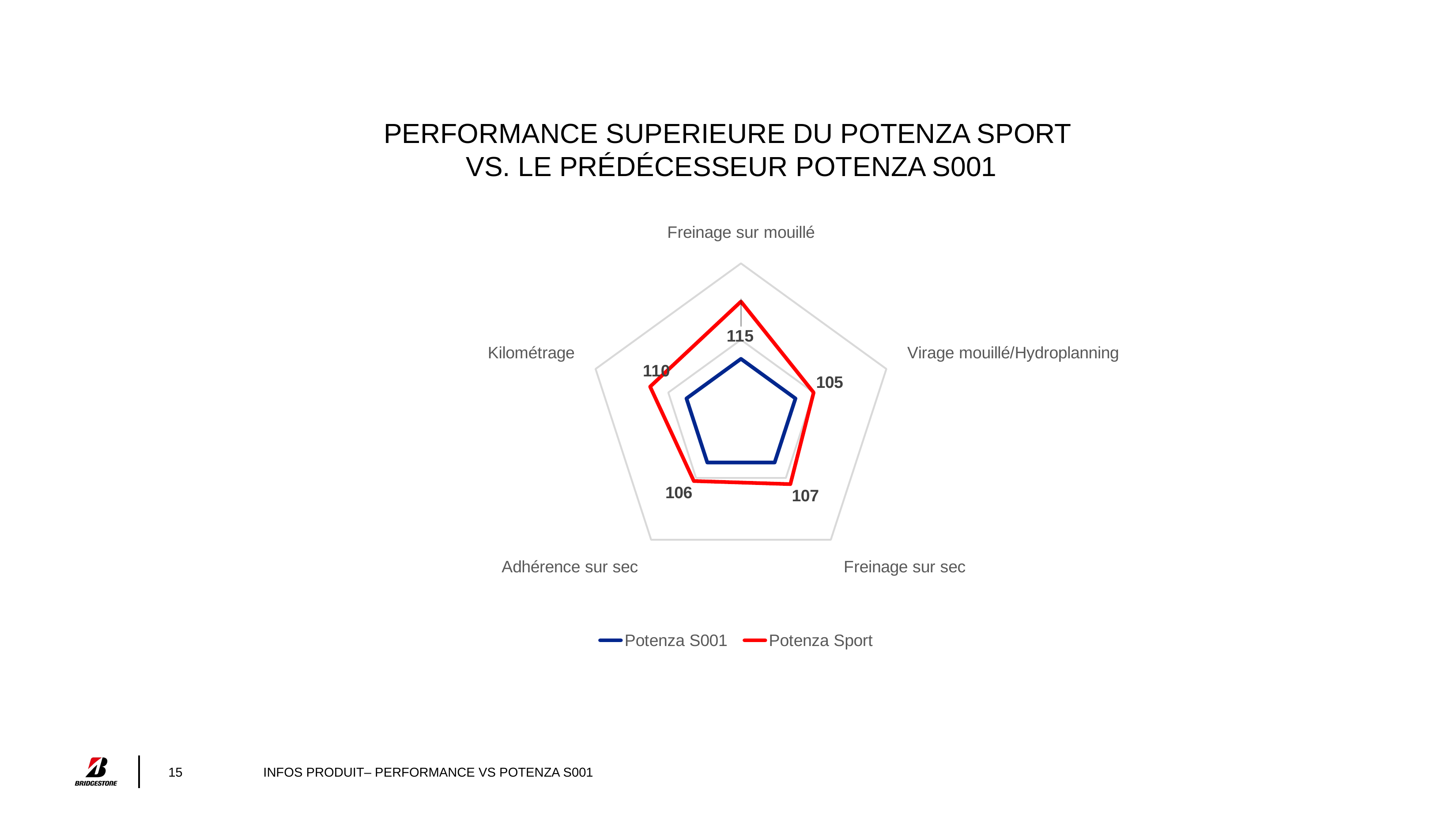

PERFORMANCE SUPERIEURE DU POTENZA SPORT
VS. LE PRÉDÉCESSEUR POTENZA S001

### Chart

| Category | Potenza S001 | Potenza Sport |
|---|---|---|
| Freinage sur mouillé | 100.0 | 115.0 |
| Virage mouillé/Hydroplanning | 100.0 | 105.0 |
| Freinage sur sec | 100.0 | 107.0 |
| Adhérence sur sec | 100.0 | 106.0 |
| Kilométrage | 100.0 | 110.0 |
15
# INFOS PRODUIT– PERFORMANCE VS POTENZA S001